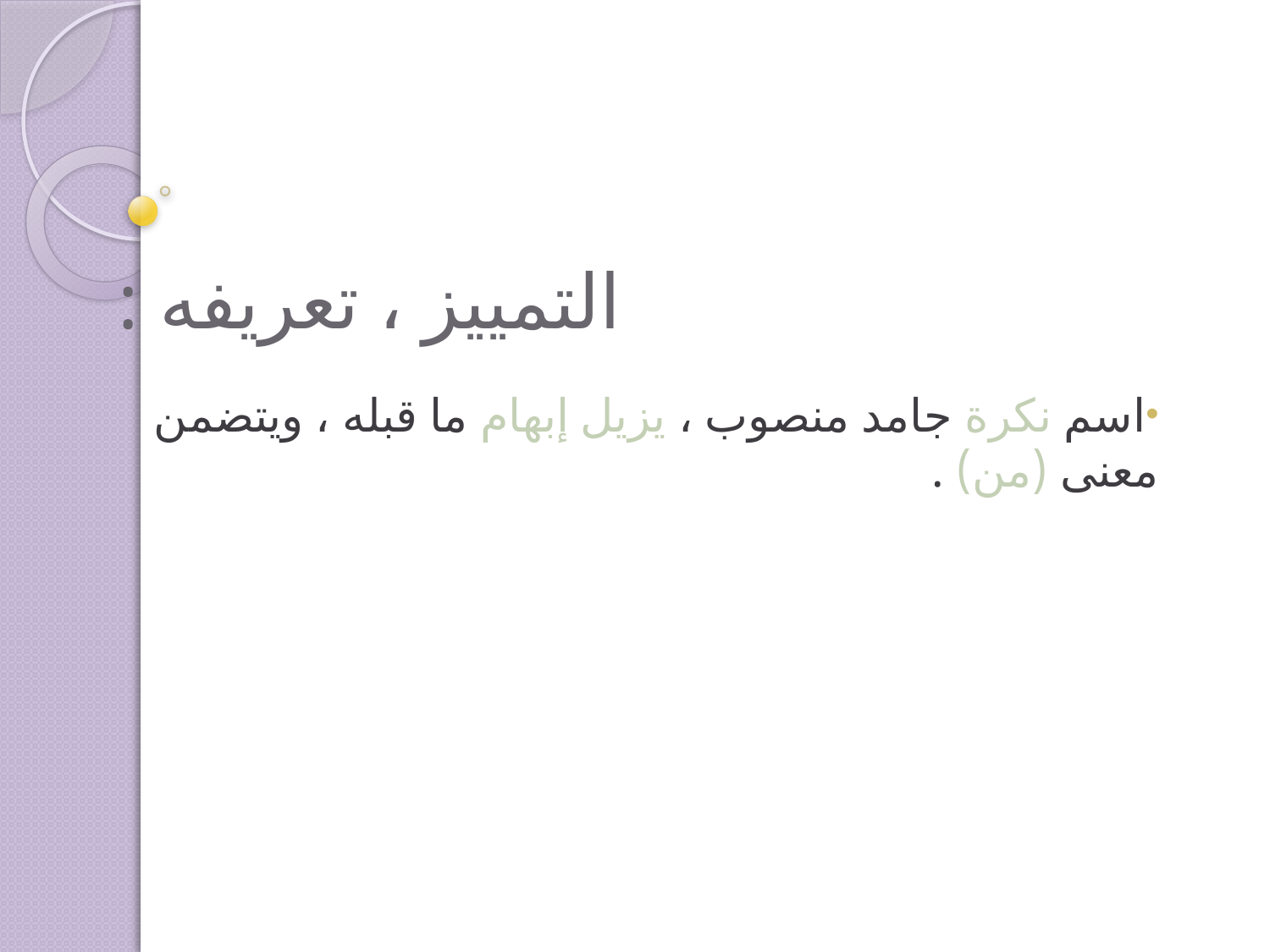

# التمييز ، تعريفه :
اسم نكرة جامد منصوب ، يزيل إبهام ما قبله ، ويتضمن معنى (من) .